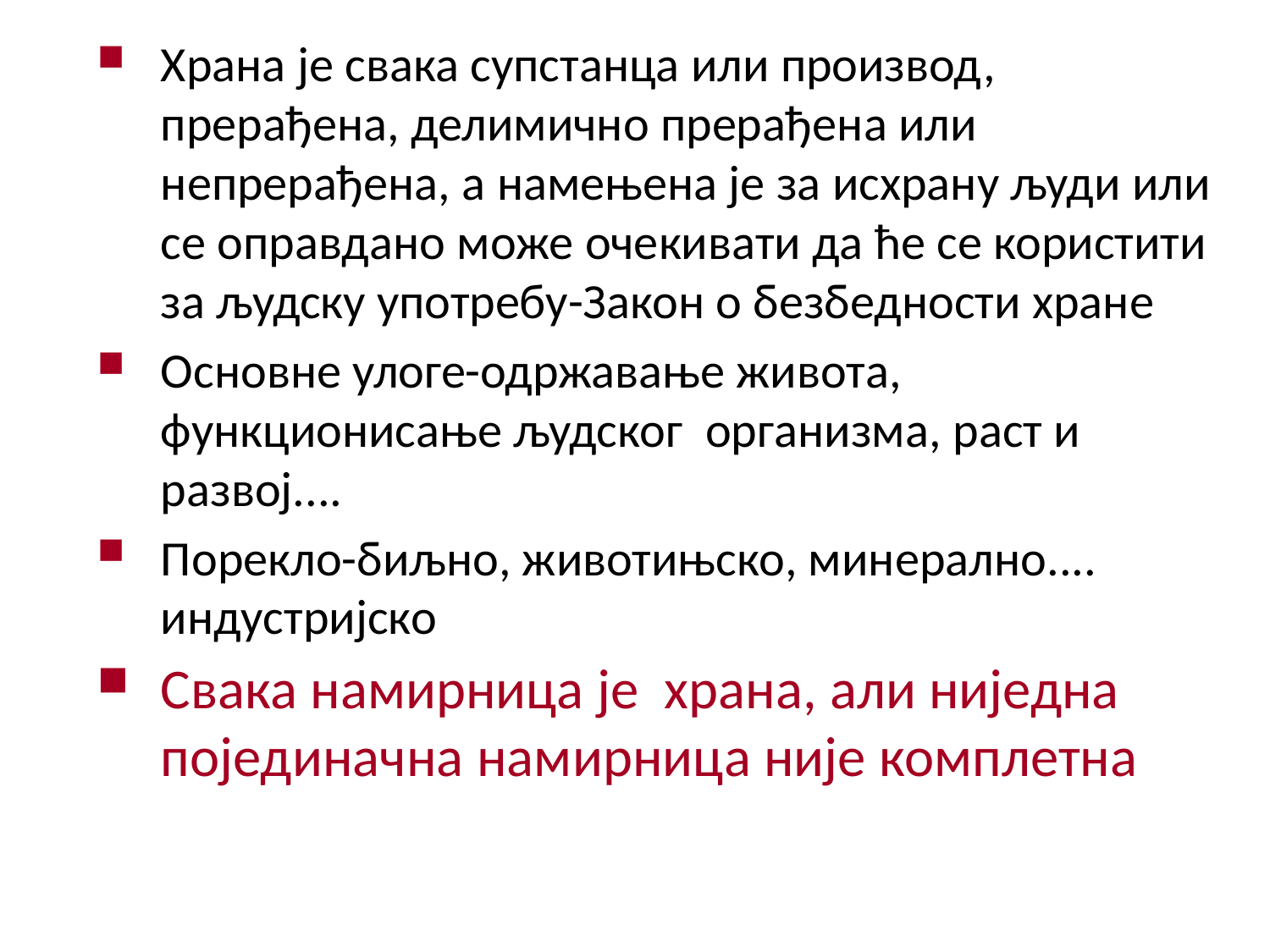

Храна је свака супстанца или производ, прерађена, делимично прерађена или непрерађена, а намењенa је за исхрану људи или се оправдано може очекивати да ће се користити за људску употребу-Закон о безбедности хране
Основне улоге-одржавање живота, функционисање људског  организма, раст и развој....
Порекло-биљно, животињско, минерално.... индустријско

Свака намирница је  храна, али ниједна појединачна намирница није комплетна